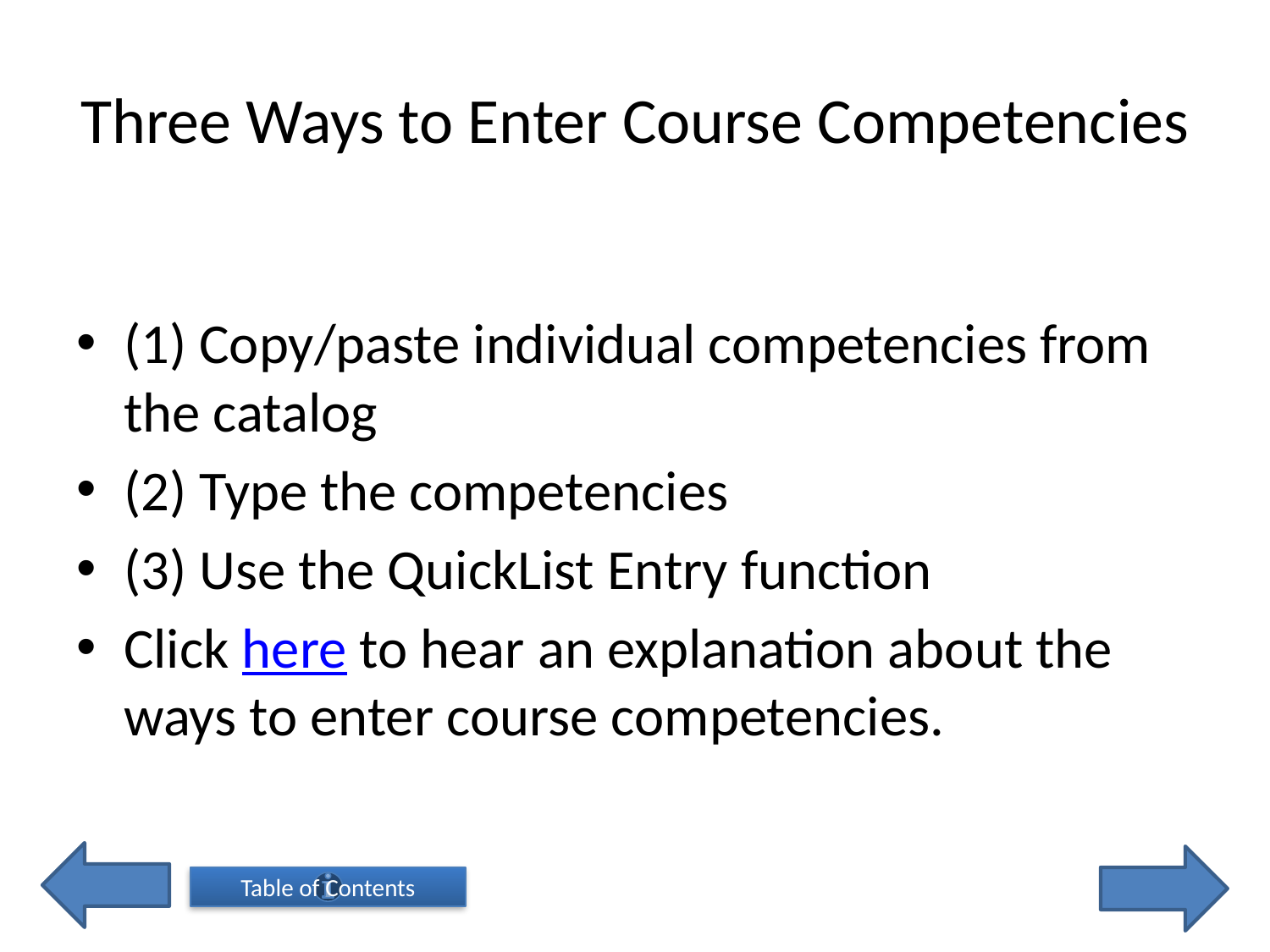

# Three Ways to Enter Course Competencies

(1) Copy/paste individual competencies from the catalog
(2) Type the competencies
(3) Use the QuickList Entry function
Click here to hear an explanation about the ways to enter course competencies.

Table of Contents